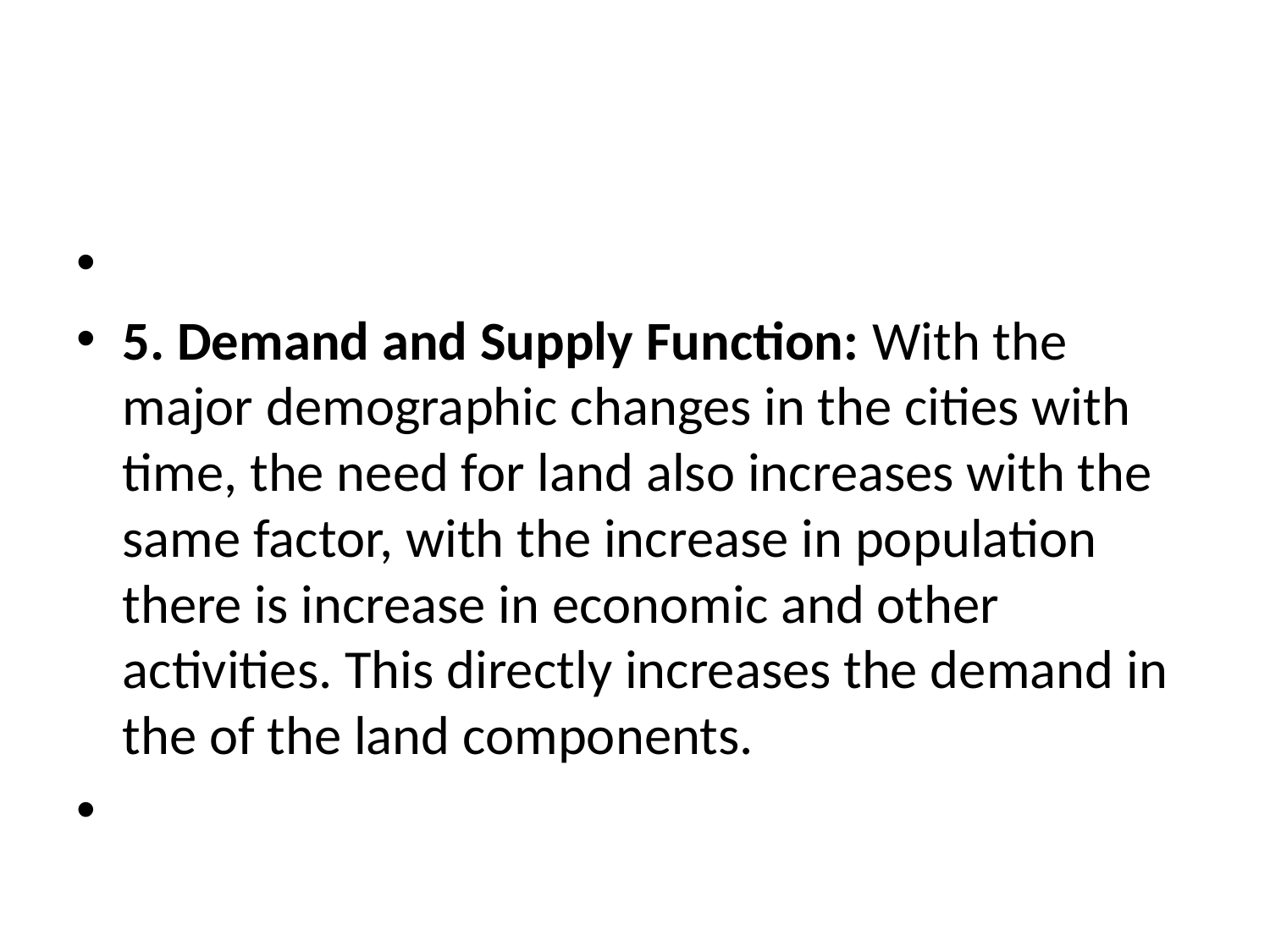

#

5. Demand and Supply Function: With the major demographic changes in the cities with time, the need for land also increases with the same factor, with the increase in population there is increase in economic and other activities. This directly increases the demand in the of the land components.